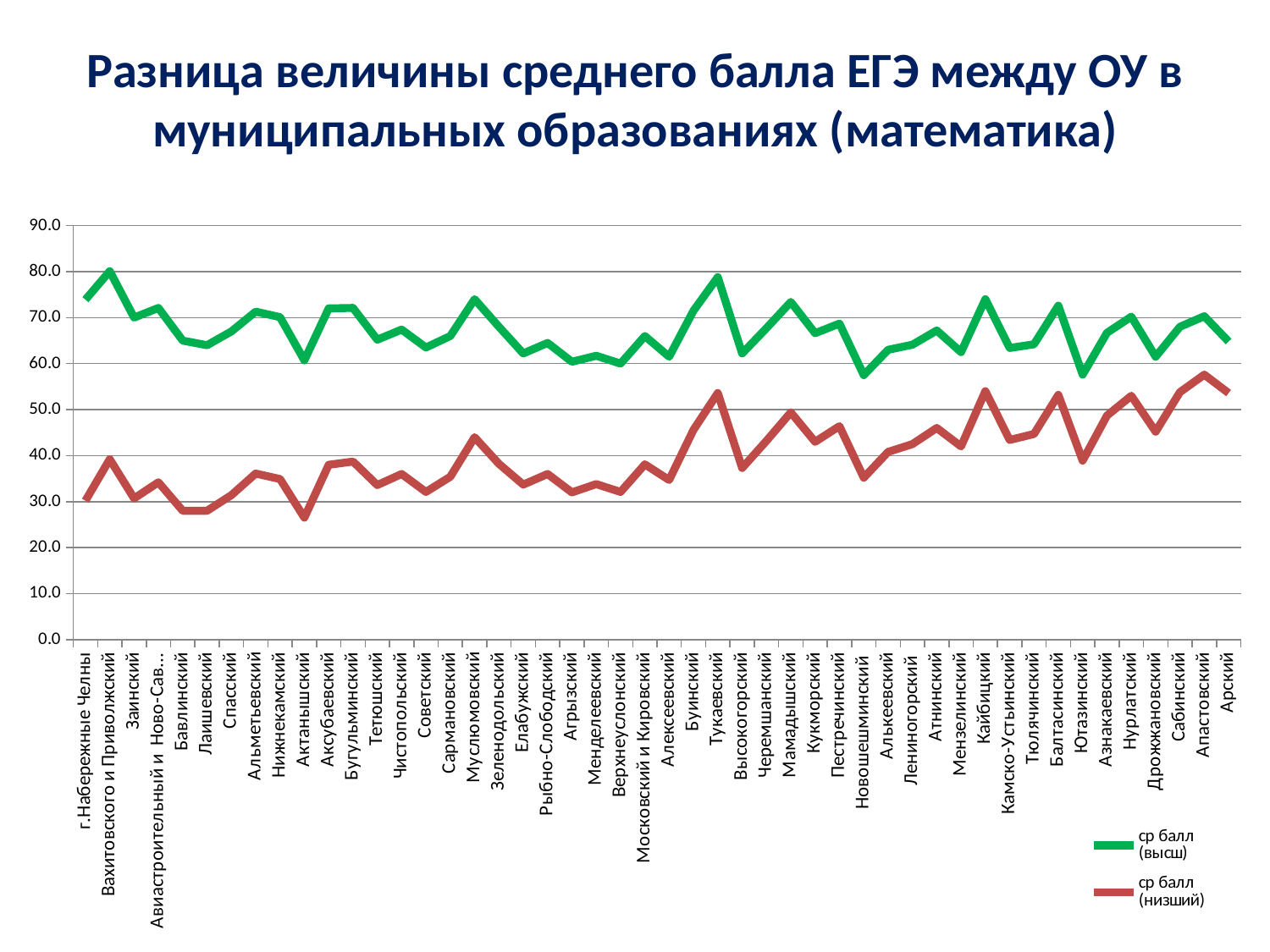

# Разница величины среднего балла ЕГЭ между ОУ в муниципальных образованиях (математика)

### Chart

| Category | ср балл
(высш) | ср балл
(низший) |
|---|---|---|
| г.Набережные Челны | 73.9 | 30.2 |
| Вахитовского и Приволжский | 80.1 | 39.2 |
| Заинский | 70.0 | 30.7 |
| Авиастроительный и  Ново-Савиновский | 72.1 | 34.2 |
| Бавлинский | 65.0 | 28.0 |
| Лаишевский | 64.0 | 28.0 |
| Спасский | 67.0 | 31.4 |
|  Альметьевский | 71.3 | 36.1 |
| Нижнекамский | 70.1 | 34.9 |
| Актанышский | 60.7 | 26.5 |
| Аксубаевский | 72.0 | 38.0 |
| Бугульминский | 72.1 | 38.7 |
|  Тетюшский | 65.2 | 33.6 |
| Чистопольский | 67.4 | 36.0 |
| Советский | 63.5 | 32.1 |
| Сармановский | 66.0 | 35.4 |
| Муслюмовский | 74.0 | 44.0 |
| Зеленодольский | 68.0 | 38.2 |
| Елабужский | 62.2 | 33.7 |
| Рыбно-Слободский | 64.5 | 36.0 |
|  Агрызский | 60.4 | 32.0 |
| Менделеевский | 61.7 | 33.800000000000004 |
| Верхнеуслонский | 60.0 | 32.1 |
| Московский и Кировский | 66.0 | 38.1 |
|  Алексеевский | 61.5 | 34.7 |
| Буинский | 71.5 | 45.6 |
| Тукаевский | 78.8 | 53.6 |
|  Высокогорский | 62.2 | 37.300000000000004 |
| Черемшанский | 67.7 | 43.2 |
| Мамадышский | 73.4 | 49.4 |
| Кукморский | 66.6 | 43.0 |
|  Пестречинский | 68.7 | 46.4 |
| Новошешминский  | 57.5 | 35.2 |
| Алькеевский | 63.0 | 40.800000000000004 |
| Лениногорский  | 64.1 | 42.5 |
| Атнинский | 67.2 | 46.0 |
| Мензелинский | 62.5 | 42.0 |
|  Кайбицкий | 74.0 | 54.0 |
| Камско-Устьинский | 63.4 | 43.4 |
| Тюлячинский | 64.2 | 44.7 |
| Балтасинский | 72.6 | 53.2 |
| Ютазинский | 57.6 | 38.9 |
|  Азнакаевский | 66.7 | 48.7 |
|  Нурлатский | 70.2 | 53.0 |
| Дрожжановский | 61.5 | 45.2 |
| Сабинский | 68.0 | 53.8 |
| Апастовский | 70.3 | 57.6 |
| Арский | 64.8 | 53.6 |